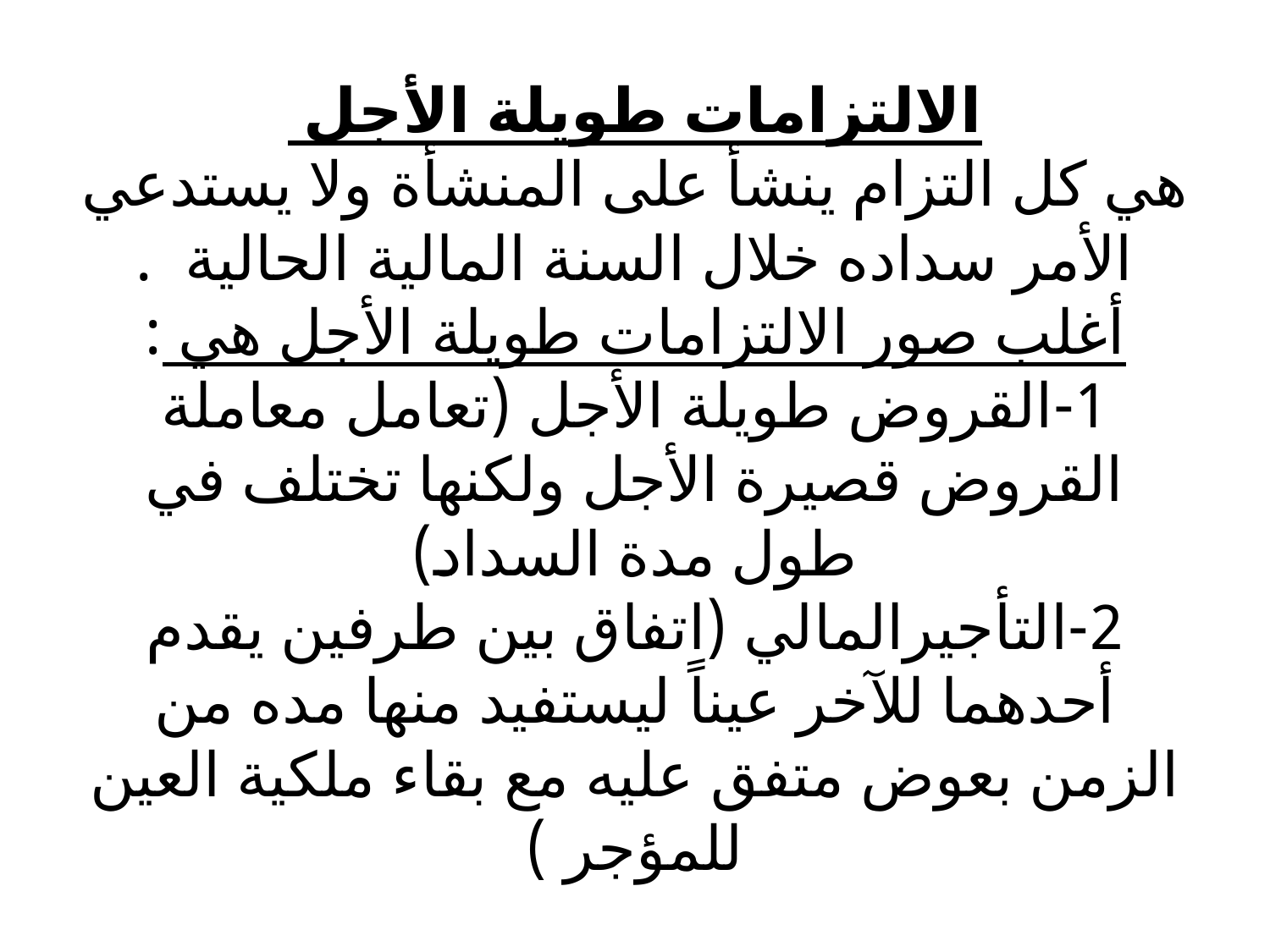

# الالتزامات طويلة الأجل هي كل التزام ينشأ على المنشأة ولا يستدعي الأمر سداده خلال السنة المالية الحالية  . أغلب صور الالتزامات طويلة الأجل هي : 1-القروض طويلة الأجل (تعامل معاملة القروض قصيرة الأجل ولكنها تختلف في طول مدة السداد) 2-التأجيرالمالي (اتفاق بين طرفين يقدم أحدهما للآخر عيناً ليستفيد منها مده من الزمن بعوض متفق عليه مع بقاء ملكية العين للمؤجر )